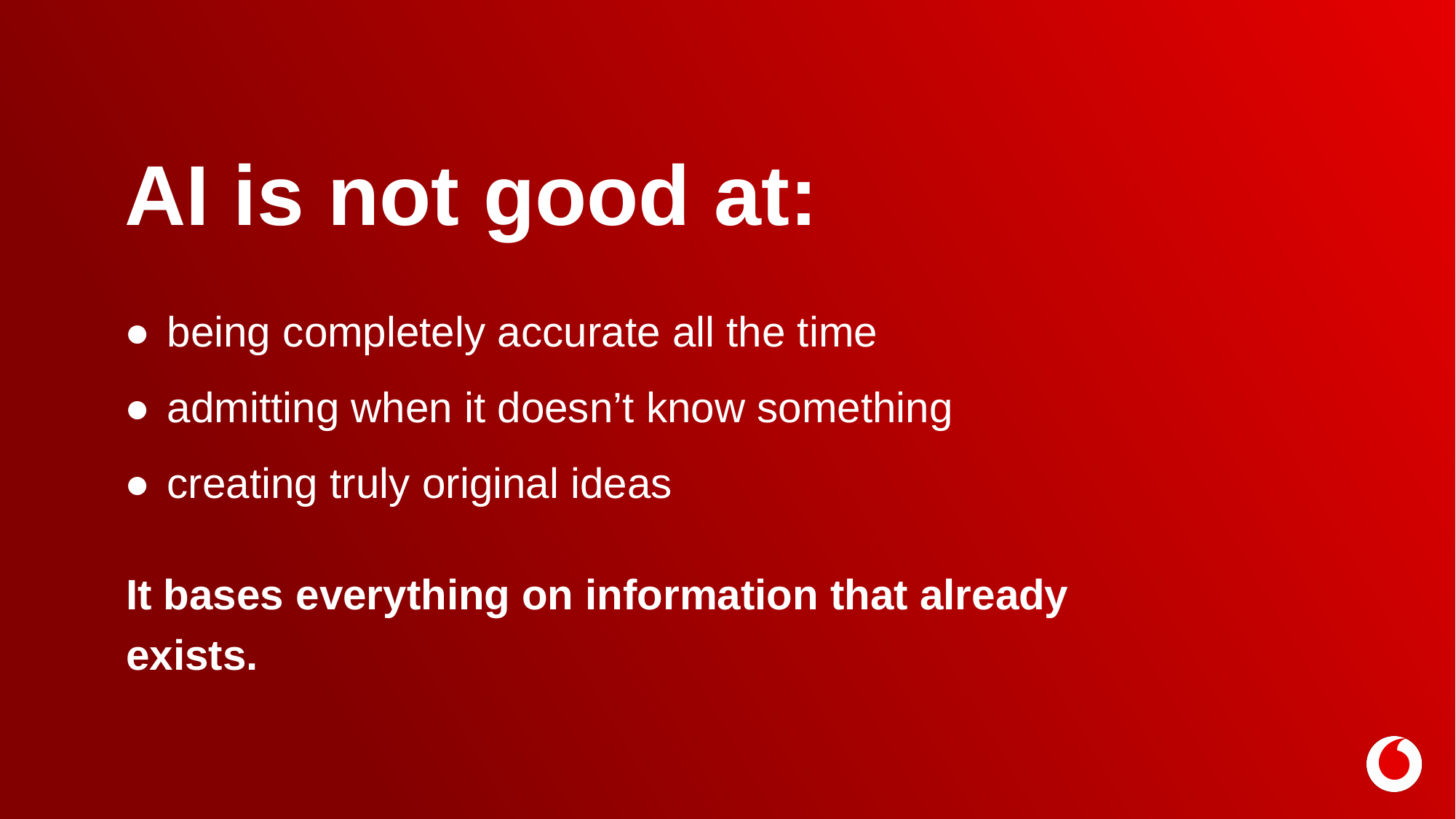

AI is not good at:
●	being completely accurate all the time
●	admitting when it doesn’t know something
●	creating truly original ideas
It bases everything on information that already exists.